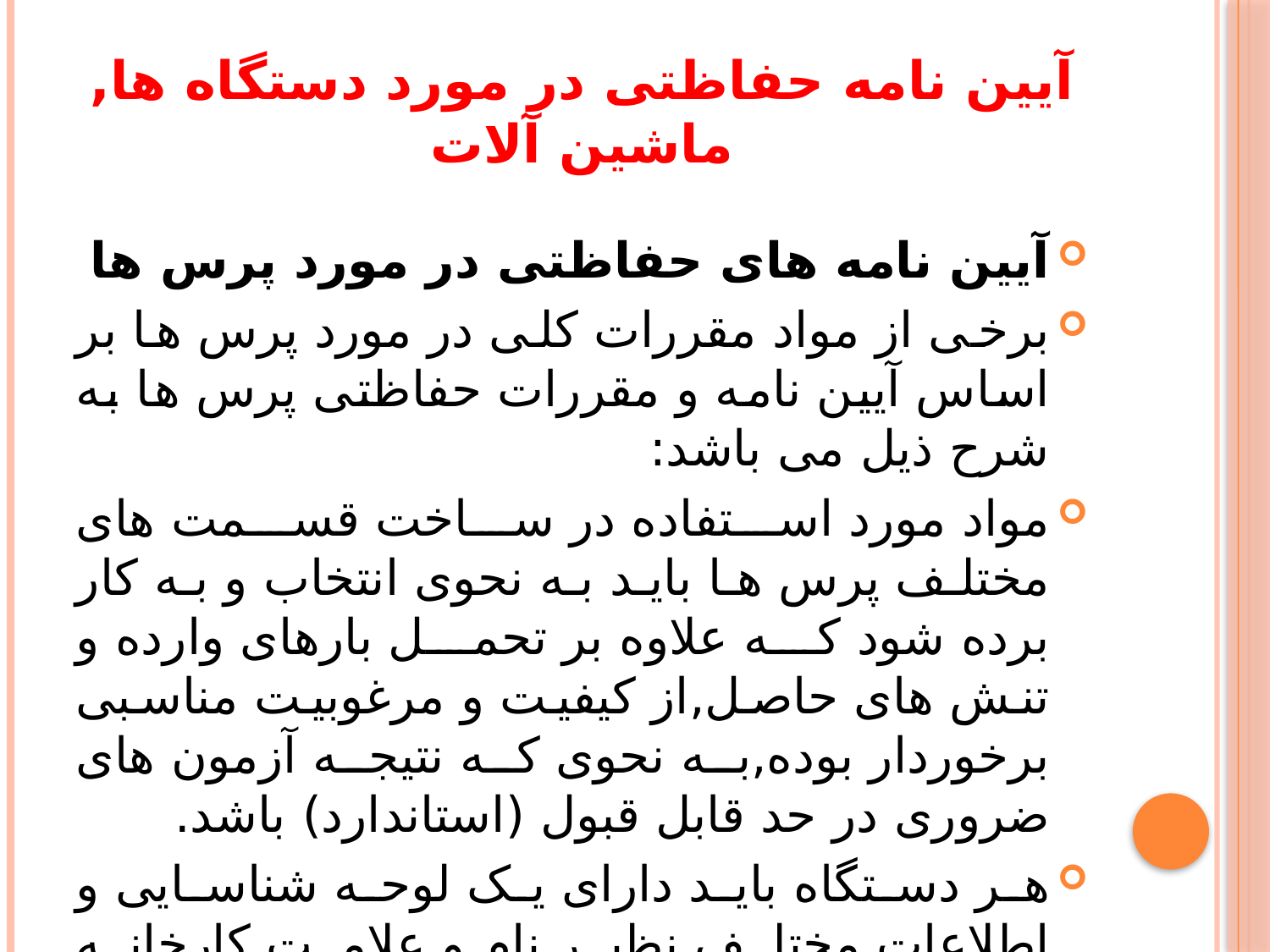

# آیین نامه حفاظتی در مورد دستگاه ها, ماشین آلات
آیین نامه های حفاظتی در مورد پرس ها
برخی از مواد مقررات کلی در مورد پرس ها بر اساس آیین نامه و مقررات حفاظتی پرس ها به شرح ذیل می باشد:
مواد مورد استفاده در ساخت قسمت های مختلف پرس ها باید به نحوی انتخاب و به کار برده شود که علاوه بر تحمل بارهای وارده و تنش های حاصل,از کیفیت و مرغوبیت مناسبی برخوردار بوده,به نحوی که نتیجه آزمون های ضروری در حد قابل قبول (استاندارد) باشد.
هر دستگاه باید دارای یک لوحه شناسایی و اطلاعات مختلف نظیر نام و علامت کارخانه سازنده,تاریخ ساخت,شماره تولید و.... بوده و بر روی پرس نصب شود.